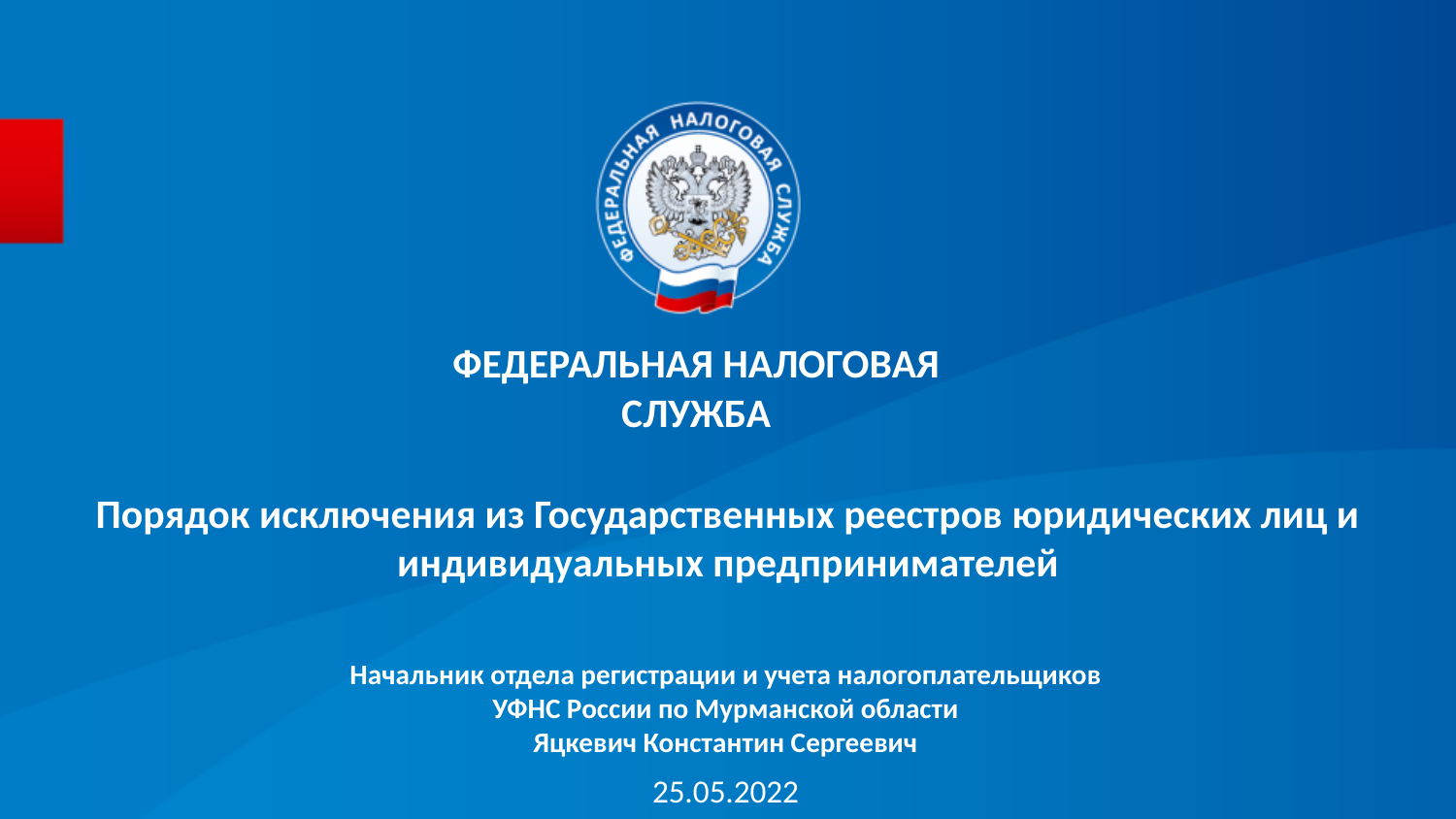

ФЕДЕРАЛЬНАЯ НАЛОГОВАЯ СЛУЖБА
# Порядок исключения из Государственных реестров юридических лиц и индивидуальных предпринимателей
Начальник отдела регистрации и учета налогоплательщиков
УФНС России по Мурманской области
Яцкевич Константин Сергеевич
25.05.2022